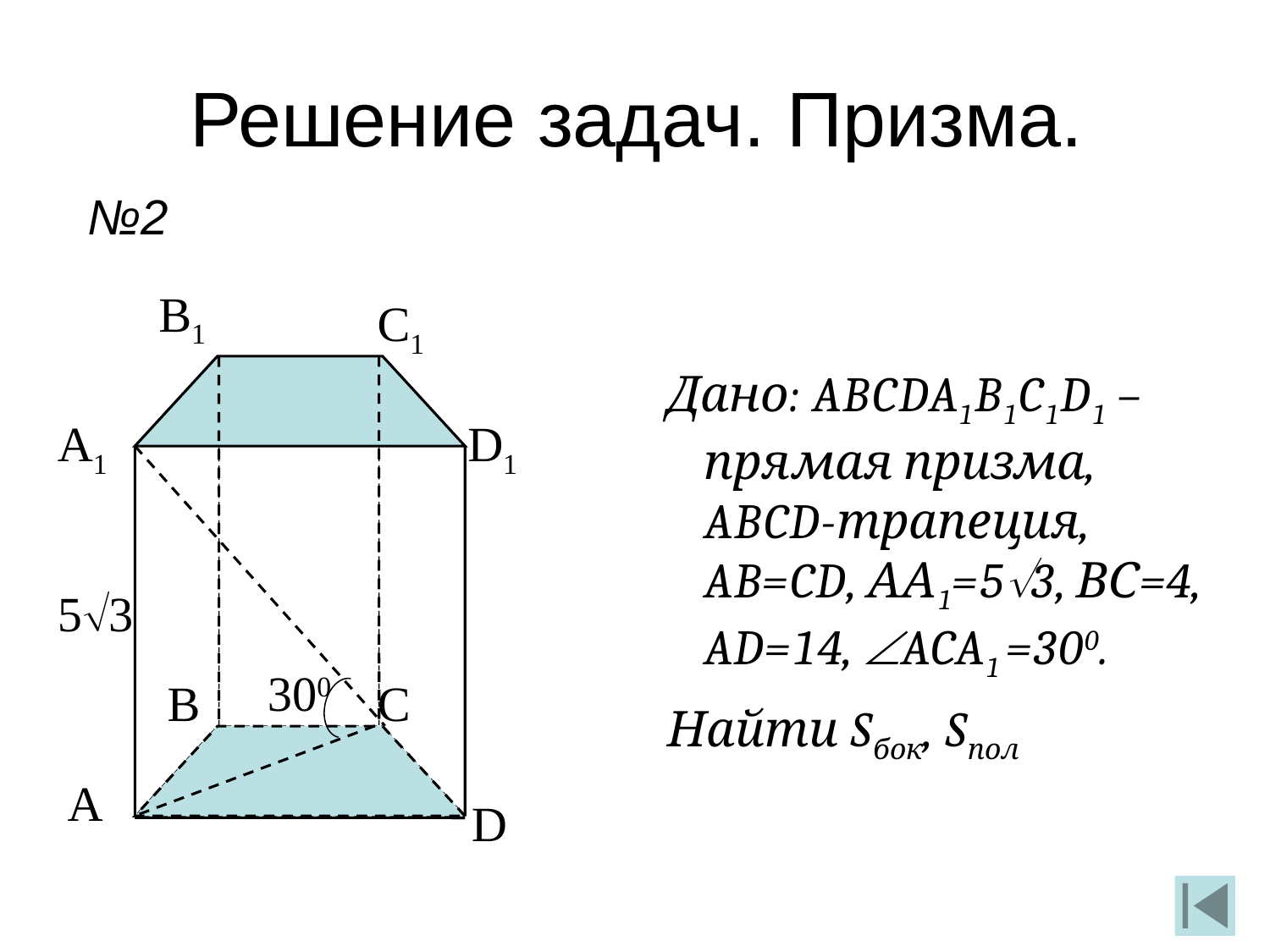

Решение задач. Призма.
№2
B1
C1

Дано: ABCDA1B1C1D1 – прямая призма, ABCD-трапеция, AB=CD, АА1=5√3, ВС=4, AD=14, ∠ACA1 =300.
Найти Sбок, Sпол
А1
D1

5√3
300
В
С

А
D